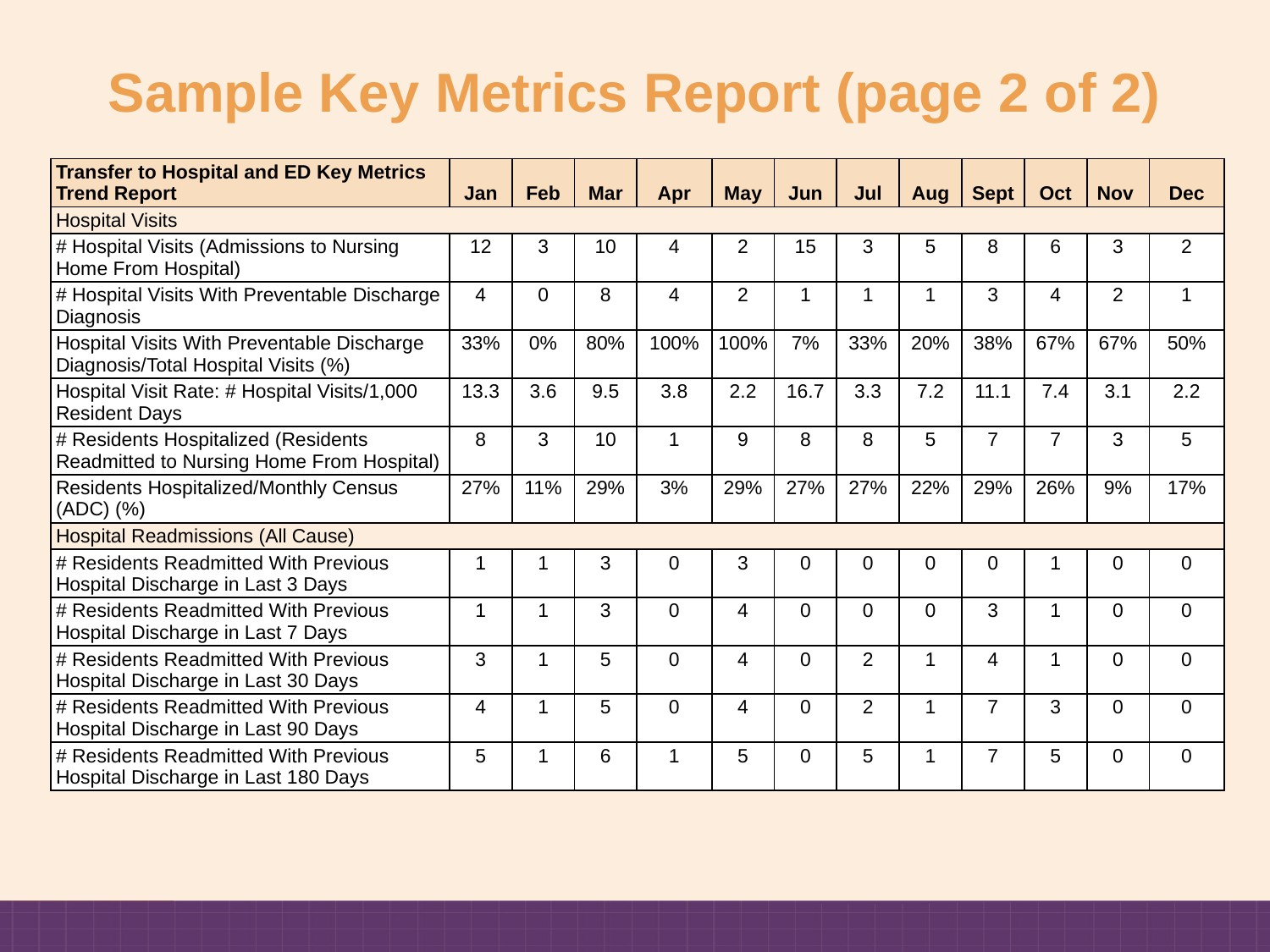

Sample Key Metrics Report (page 2 of 2)
| Transfer to Hospital and ED Key Metrics Trend Report | Jan | Feb | Mar | Apr | May | Jun | Jul | Aug | Sept | Oct | Nov | Dec |
| --- | --- | --- | --- | --- | --- | --- | --- | --- | --- | --- | --- | --- |
| Hospital Visits |  |  |  |  |  |  |  |  |  |  |  |  |
| # Hospital Visits (Admissions to Nursing Home From Hospital) | 12 | 3 | 10 | 4 | 2 | 15 | 3 | 5 | 8 | 6 | 3 | 2 |
| # Hospital Visits With Preventable Discharge Diagnosis | 4 | 0 | 8 | 4 | 2 | 1 | 1 | 1 | 3 | 4 | 2 | 1 |
| Hospital Visits With Preventable Discharge Diagnosis/Total Hospital Visits (%) | 33% | 0% | 80% | 100% | 100% | 7% | 33% | 20% | 38% | 67% | 67% | 50% |
| Hospital Visit Rate: # Hospital Visits/1,000 Resident Days | 13.3 | 3.6 | 9.5 | 3.8 | 2.2 | 16.7 | 3.3 | 7.2 | 11.1 | 7.4 | 3.1 | 2.2 |
| # Residents Hospitalized (Residents Readmitted to Nursing Home From Hospital) | 8 | 3 | 10 | 1 | 9 | 8 | 8 | 5 | 7 | 7 | 3 | 5 |
| Residents Hospitalized/Monthly Census (ADC) (%) | 27% | 11% | 29% | 3% | 29% | 27% | 27% | 22% | 29% | 26% | 9% | 17% |
| Hospital Readmissions (All Cause) |  |  |  |  |  |  |  |  |  |  |  |  |
| # Residents Readmitted With Previous Hospital Discharge in Last 3 Days | 1 | 1 | 3 | 0 | 3 | 0 | 0 | 0 | 0 | 1 | 0 | 0 |
| # Residents Readmitted With Previous Hospital Discharge in Last 7 Days | 1 | 1 | 3 | 0 | 4 | 0 | 0 | 0 | 3 | 1 | 0 | 0 |
| # Residents Readmitted With Previous Hospital Discharge in Last 30 Days | 3 | 1 | 5 | 0 | 4 | 0 | 2 | 1 | 4 | 1 | 0 | 0 |
| # Residents Readmitted With Previous Hospital Discharge in Last 90 Days | 4 | 1 | 5 | 0 | 4 | 0 | 2 | 1 | 7 | 3 | 0 | 0 |
| # Residents Readmitted With Previous Hospital Discharge in Last 180 Days | 5 | 1 | 6 | 1 | 5 | 0 | 5 | 1 | 7 | 5 | 0 | 0 |